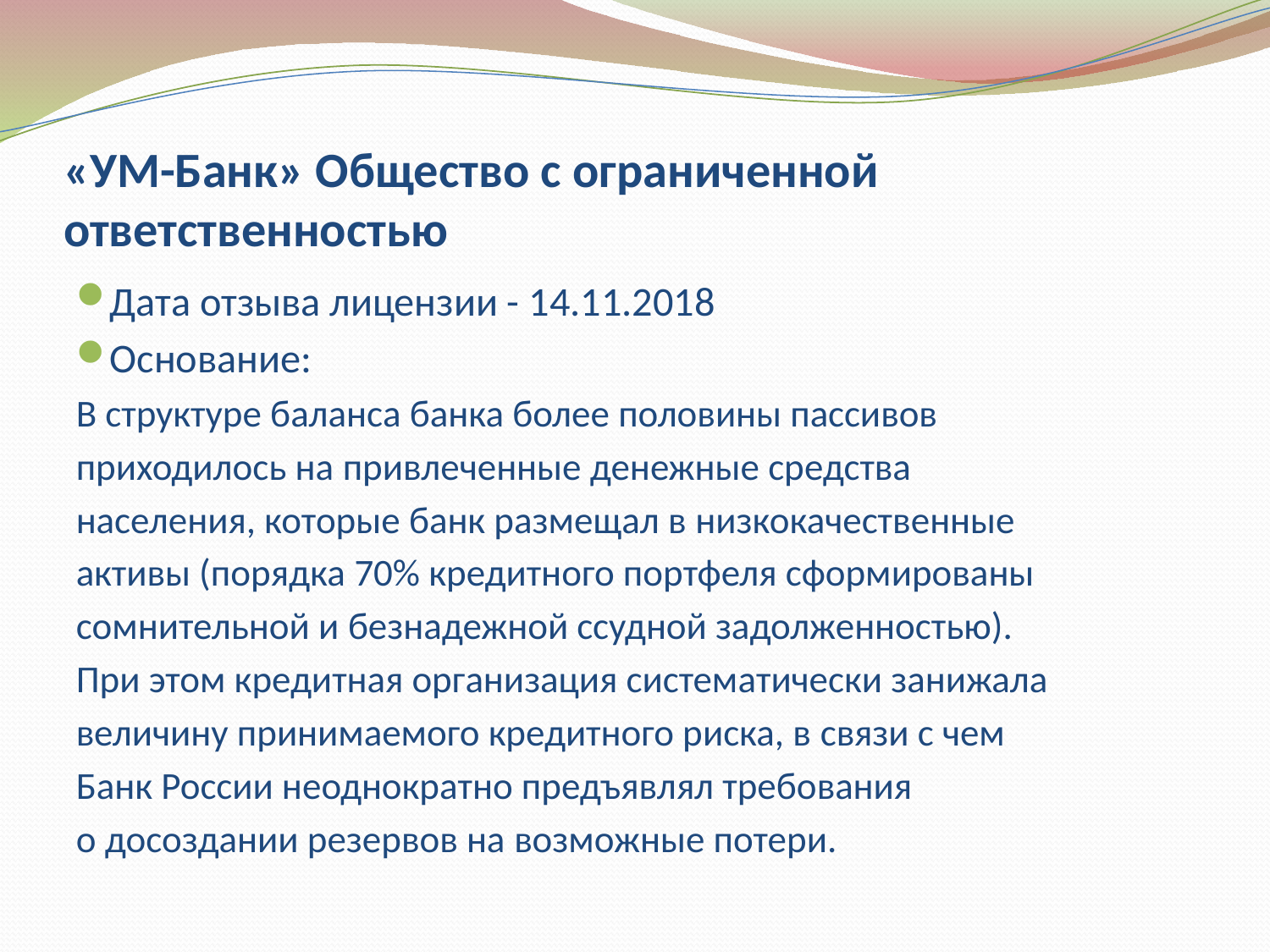

# «УМ-Банк» Общество с ограниченной ответственностью
Дата отзыва лицензии - 14.11.2018
Основание:
В структуре баланса банка более половины пассивов
приходилось на привлеченные денежные средства
населения, которые банк размещал в низкокачественные
активы (порядка 70% кредитного портфеля сформированы
сомнительной и безнадежной ссудной задолженностью).
При этом кредитная организация систематически занижала
величину принимаемого кредитного риска, в связи с чем
Банк России неоднократно предъявлял требования
о досоздании резервов на возможные потери.